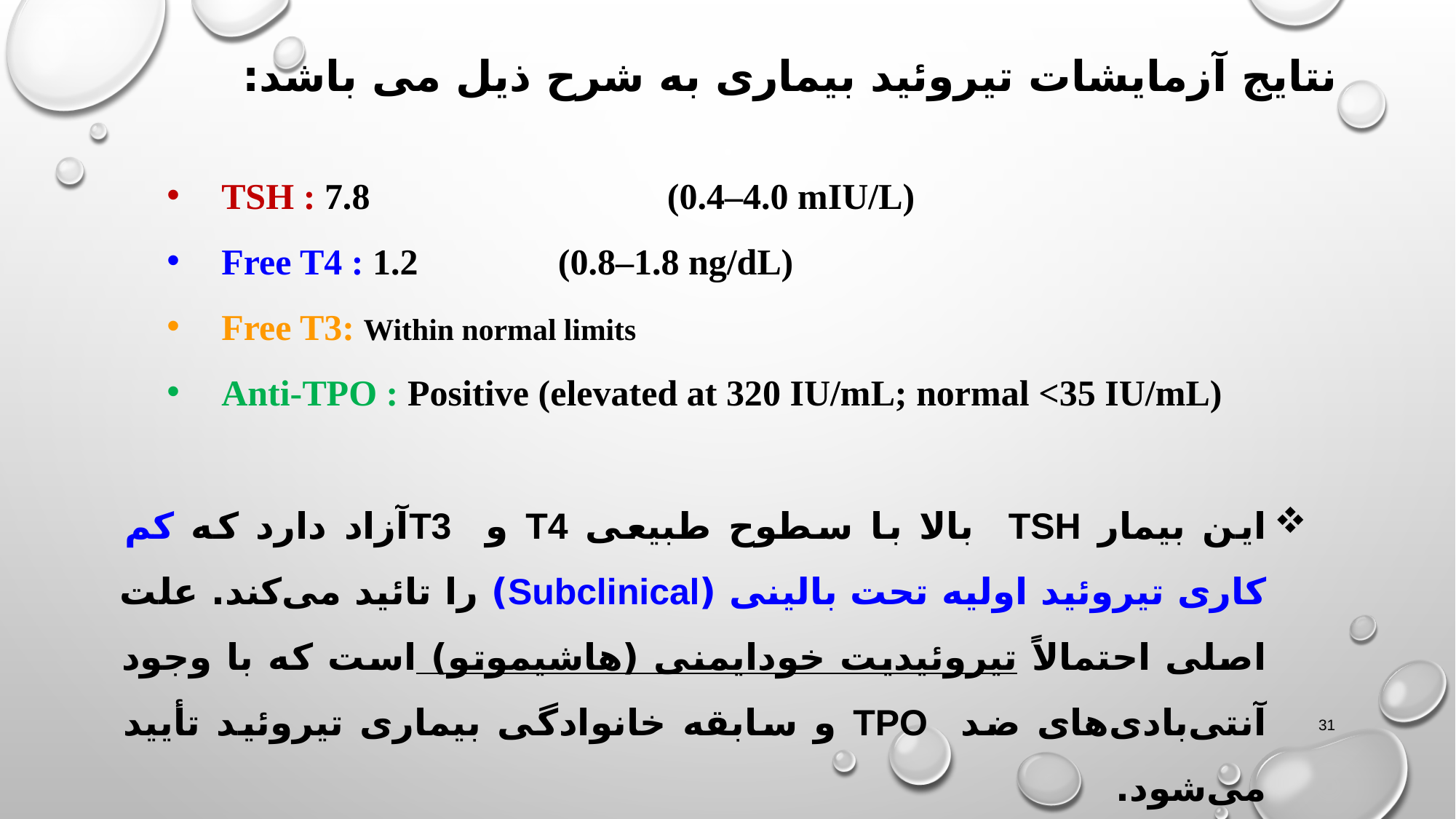

نتایج آزمایشات تیروئید بیماری به شرح ذیل می باشد:

TSH : 7.8			 (0.4–4.0 mIU/L)
Free T4 : 1.2 		 (0.8–1.8 ng/dL)
Free T3: Within normal limits
Anti-TPO : Positive (elevated at 320 IU/mL; normal <35 IU/mL)
این بیمار TSH  بالا با سطوح طبیعی T4 و  T3آزاد دارد که کم کاری تیروئید اولیه تحت بالینی (Subclinical) را تائید می‌کند. علت اصلی احتمالاً تیروئیدیت خودایمنی (هاشیموتو) است که با وجود آنتی‌بادی‌های ضد  TPO و سابقه خانوادگی بیماری تیروئید تأیید می‌شود.
31